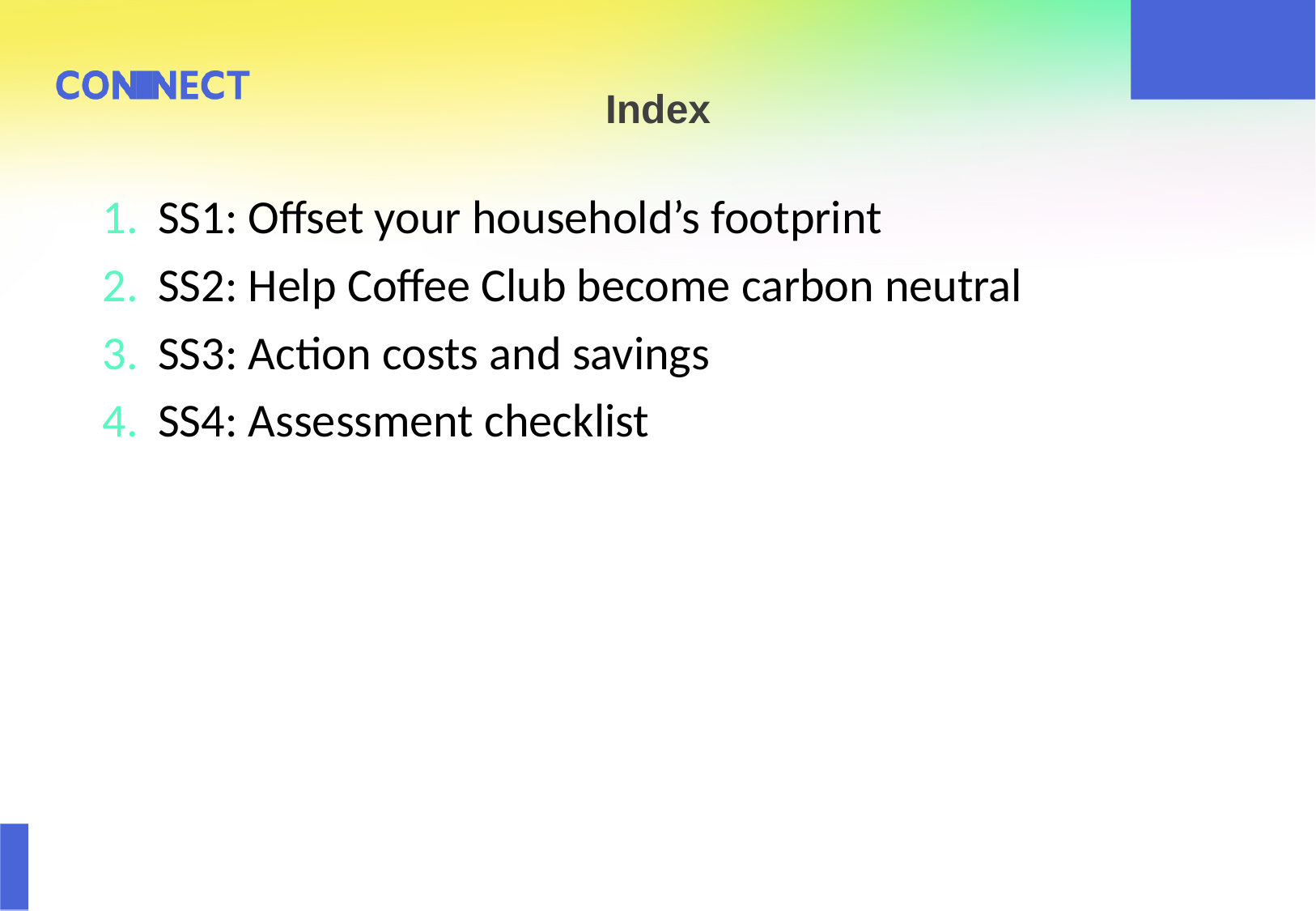

Index
SS1: Offset your household’s footprint
SS2: Help Coffee Club become carbon neutral
SS3: Action costs and savings
SS4: Assessment checklist